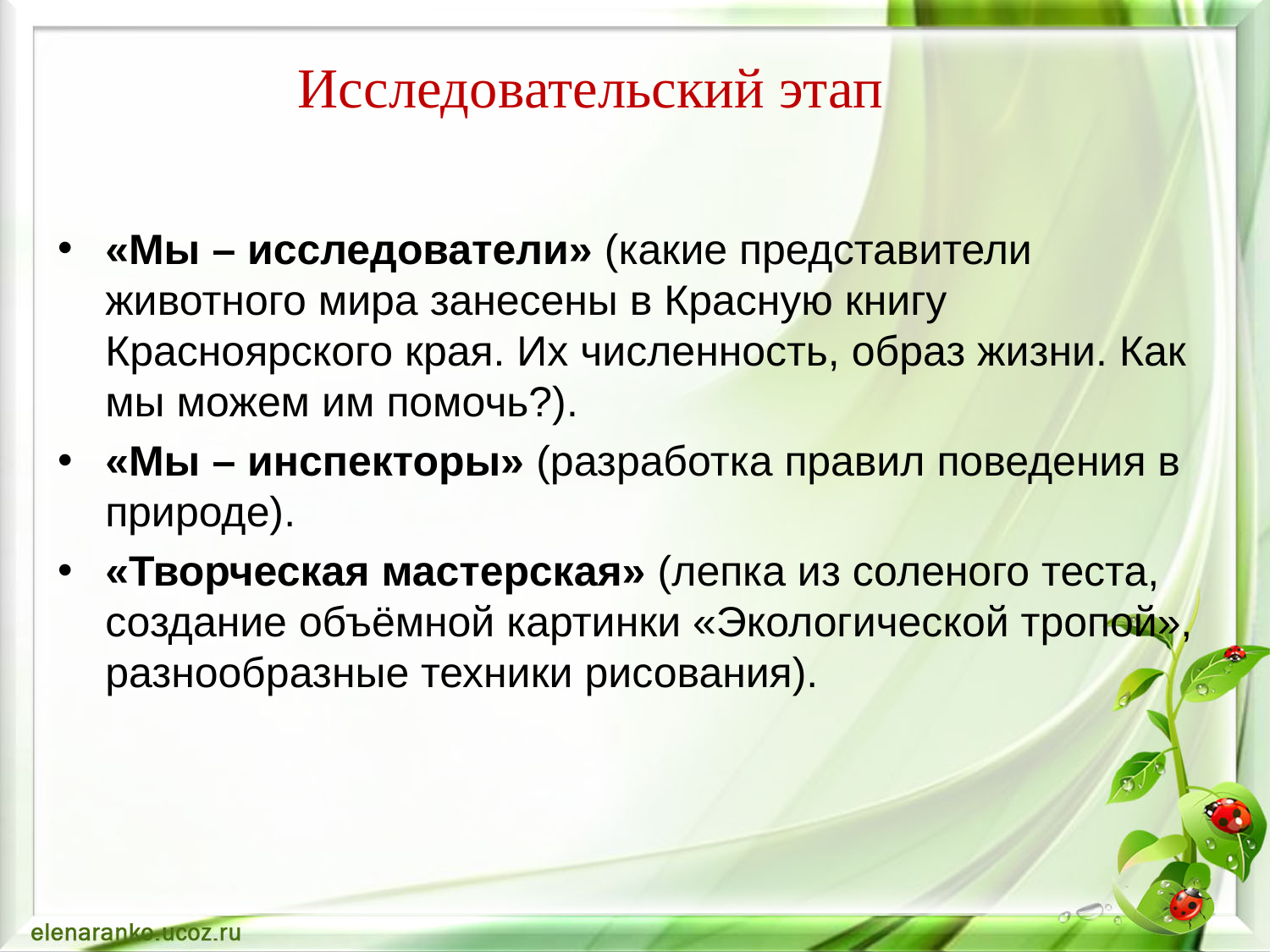

# Исследовательский этап
«Мы – исследователи» (какие представители животного мира занесены в Красную книгу Красноярского края. Их численность, образ жизни. Как мы можем им помочь?).
«Мы – инспекторы» (разработка правил поведения в природе).
«Творческая мастерская» (лепка из соленого теста, создание объёмной картинки «Экологической тропой», разнообразные техники рисования).